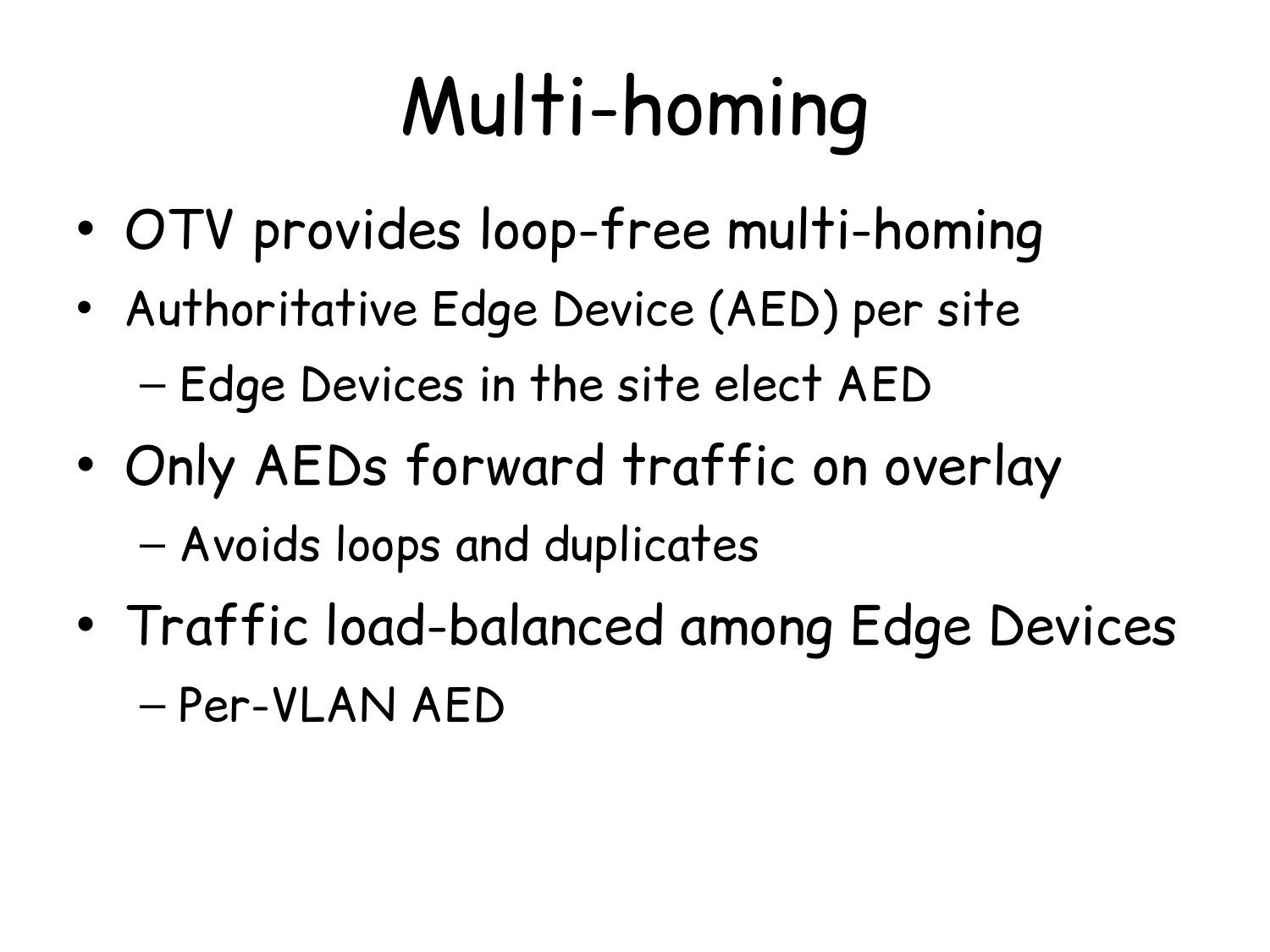

# Multi-homing
OTV provides loop-free multi-homing
Authoritative Edge Device (AED) per site
Edge Devices in the site elect AED
Only AEDs forward traffic on overlay
Avoids loops and duplicates
Traffic load-balanced among Edge Devices
Per-VLAN AED